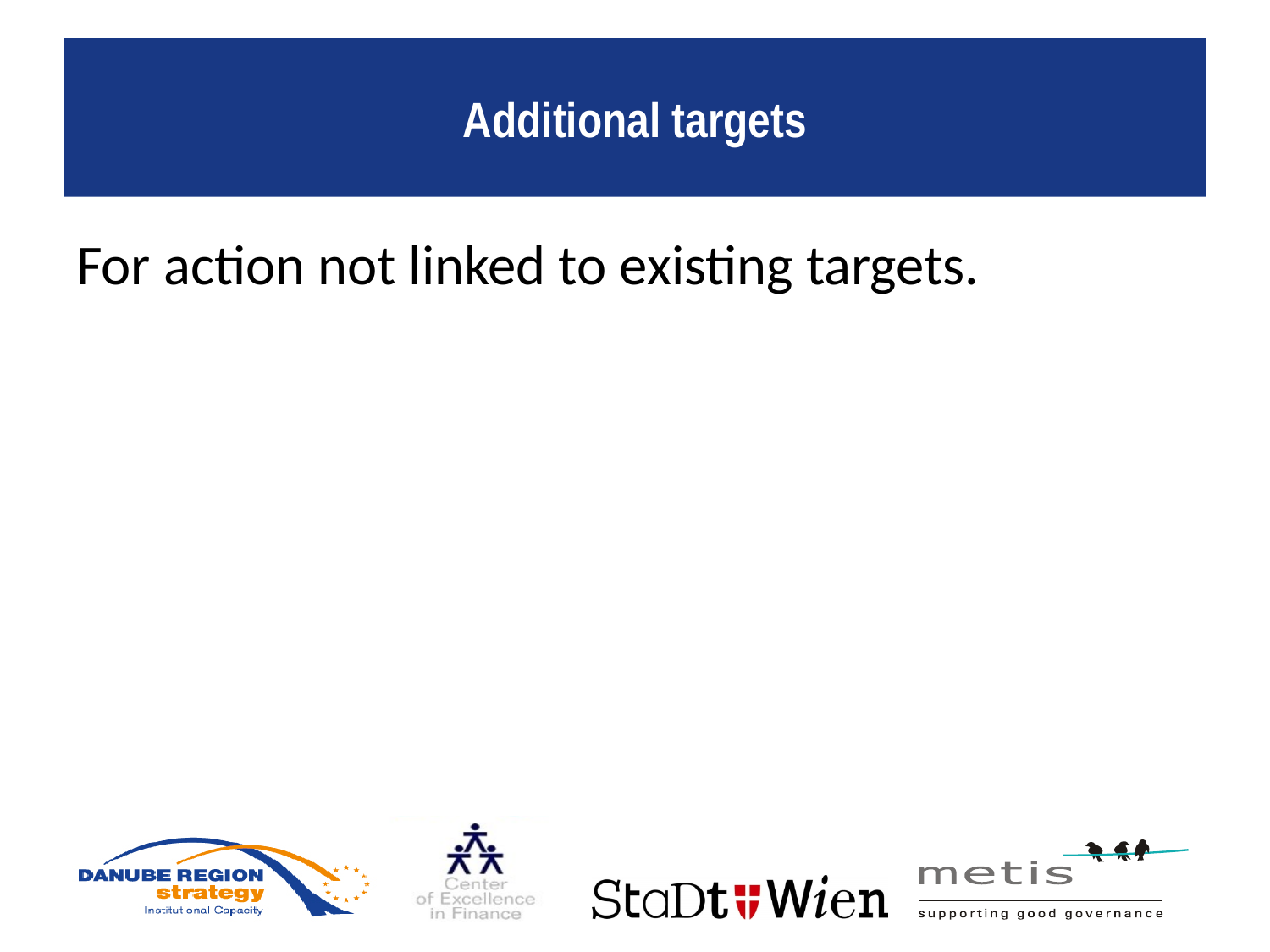

# Additional targets
For action not linked to existing targets.